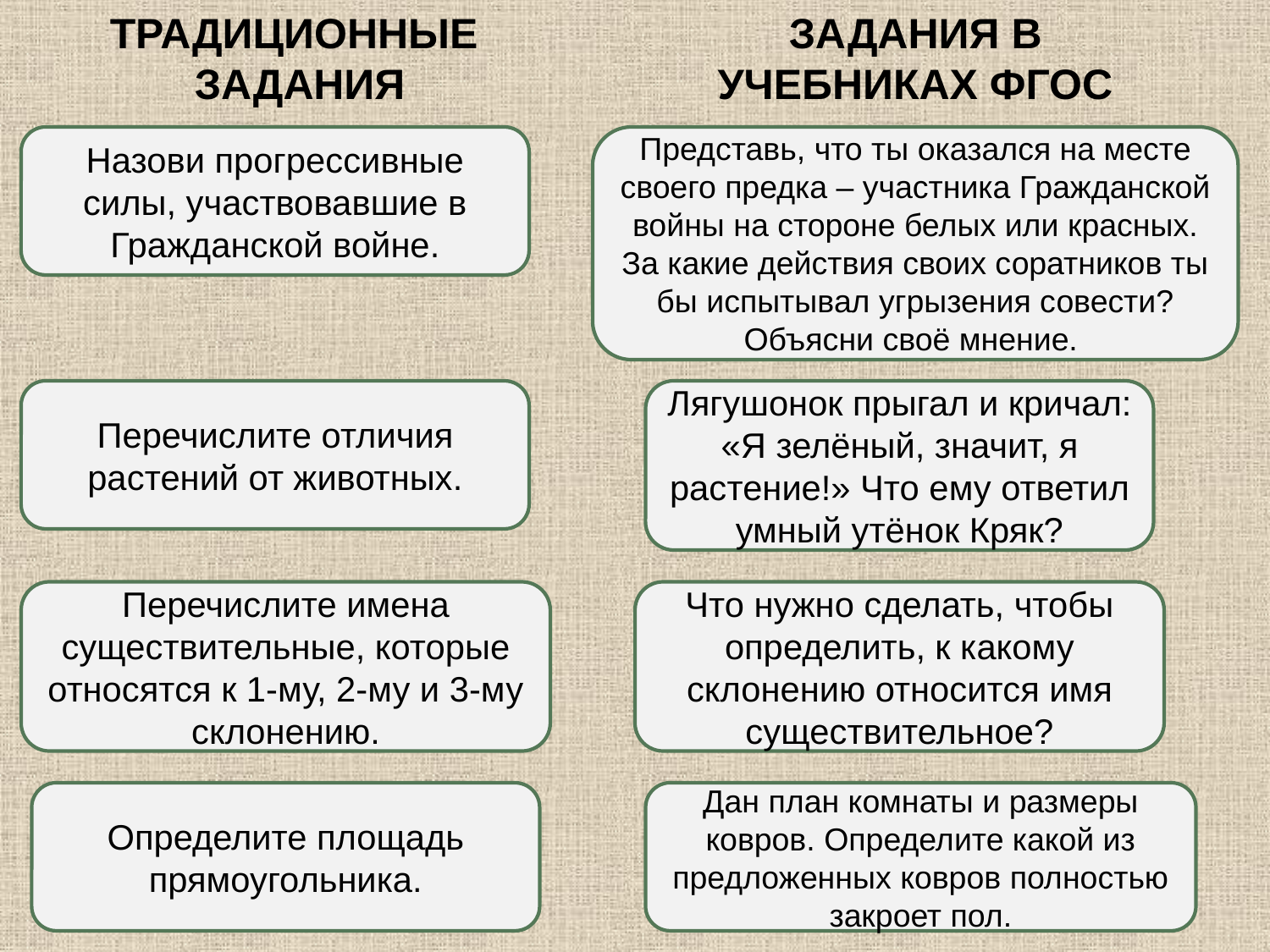

ТРАДИЦИОННЫЕ
ЗАДАНИЯ
ЗАДАНИЯ В УЧЕБНИКАХ ФГОС
Назови прогрессивные силы, участвовавшие в Гражданской войне.
Представь, что ты оказался на месте своего предка – участника Гражданской войны на стороне белых или красных. За какие действия своих соратников ты бы испытывал угрызения совести? Объясни своё мнение.
Перечислите отличия растений от животных.
Лягушонок прыгал и кричал: «Я зелёный, значит, я растение!» Что ему ответил умный утёнок Кряк?
Перечислите имена существительные, которые относятся к 1-му, 2-му и 3-му склонению.
Что нужно сделать, чтобы определить, к какому склонению относится имя существительное?
Определите площадь прямоугольника.
Дан план комнаты и размеры ковров. Определите какой из предложенных ковров полностью закроет пол.